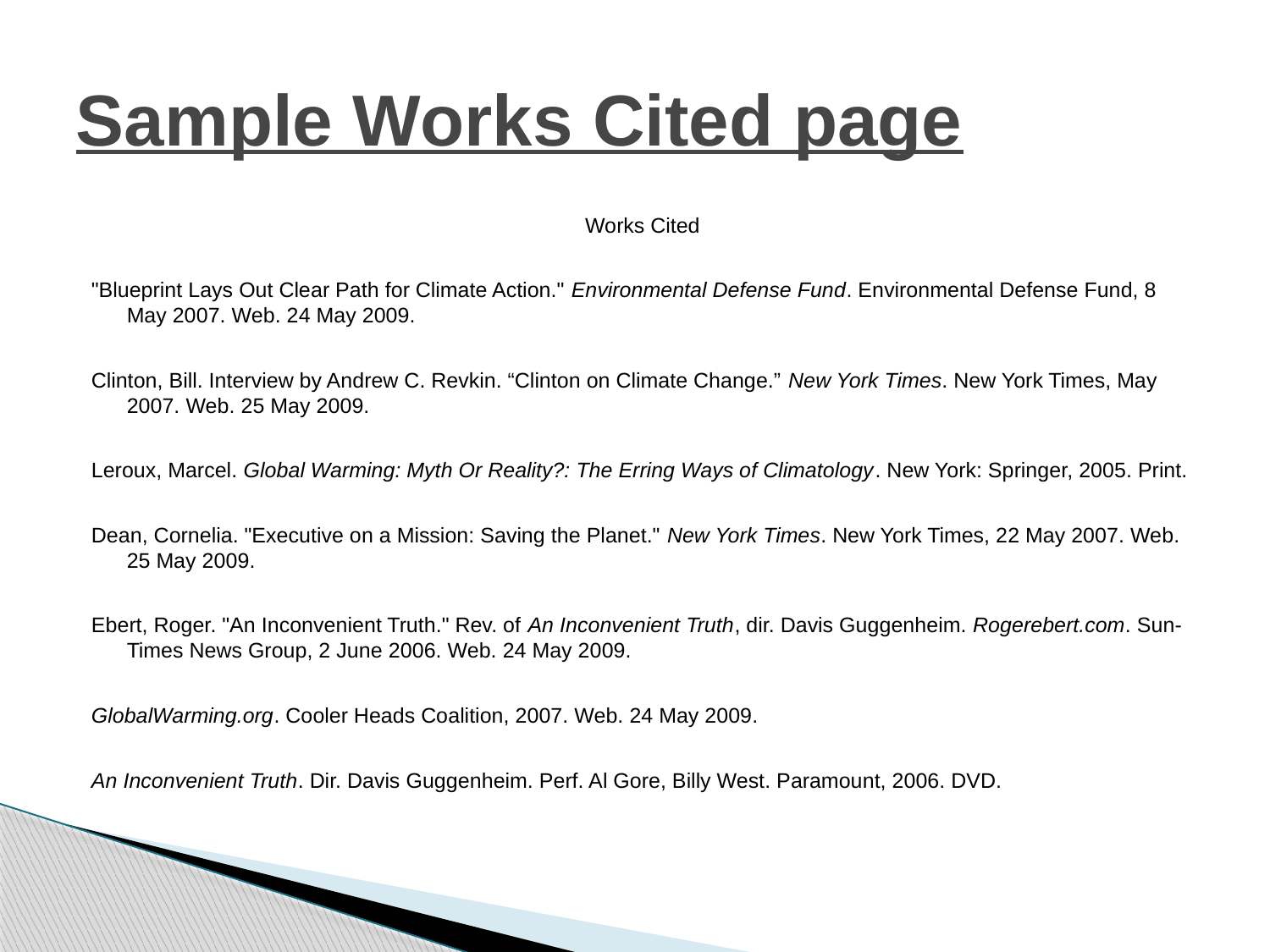

# Sample Works Cited page
Works Cited

"Blueprint Lays Out Clear Path for Climate Action." Environmental Defense Fund. Environmental Defense Fund, 8 May 2007. Web. 24 May 2009.

Clinton, Bill. Interview by Andrew C. Revkin. “Clinton on Climate Change.” New York Times. New York Times, May 2007. Web. 25 May 2009.

Leroux, Marcel. Global Warming: Myth Or Reality?: The Erring Ways of Climatology. New York: Springer, 2005. Print.

Dean, Cornelia. "Executive on a Mission: Saving the Planet." New York Times. New York Times, 22 May 2007. Web. 25 May 2009.

Ebert, Roger. "An Inconvenient Truth." Rev. of An Inconvenient Truth, dir. Davis Guggenheim. Rogerebert.com. Sun-Times News Group, 2 June 2006. Web. 24 May 2009.

GlobalWarming.org. Cooler Heads Coalition, 2007. Web. 24 May 2009.

An Inconvenient Truth. Dir. Davis Guggenheim. Perf. Al Gore, Billy West. Paramount, 2006. DVD.